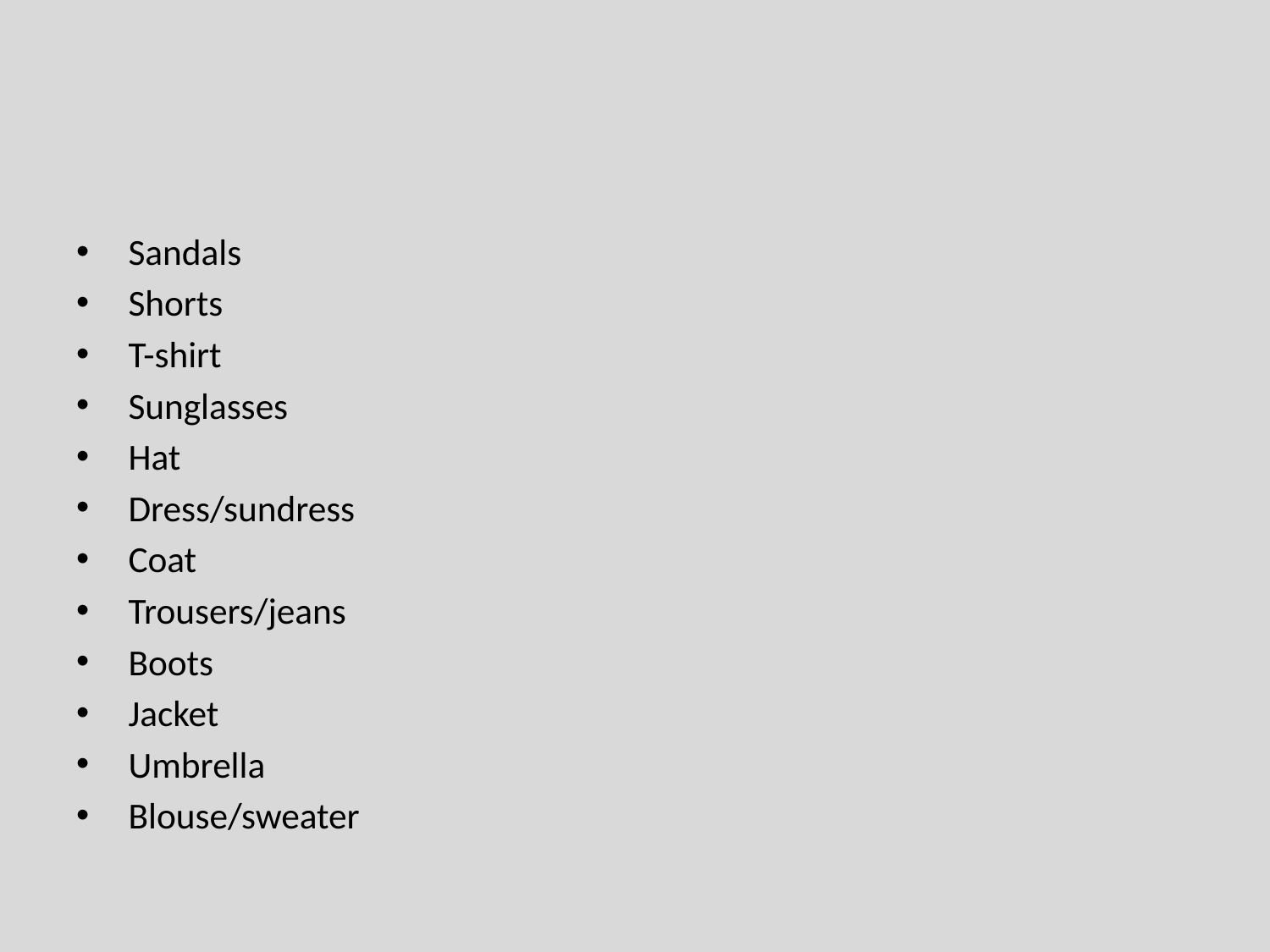

#
Sandals
Shorts
T-shirt
Sunglasses
Hat
Dress/sundress
Coat
Trousers/jeans
Boots
Jacket
Umbrella
Blouse/sweater